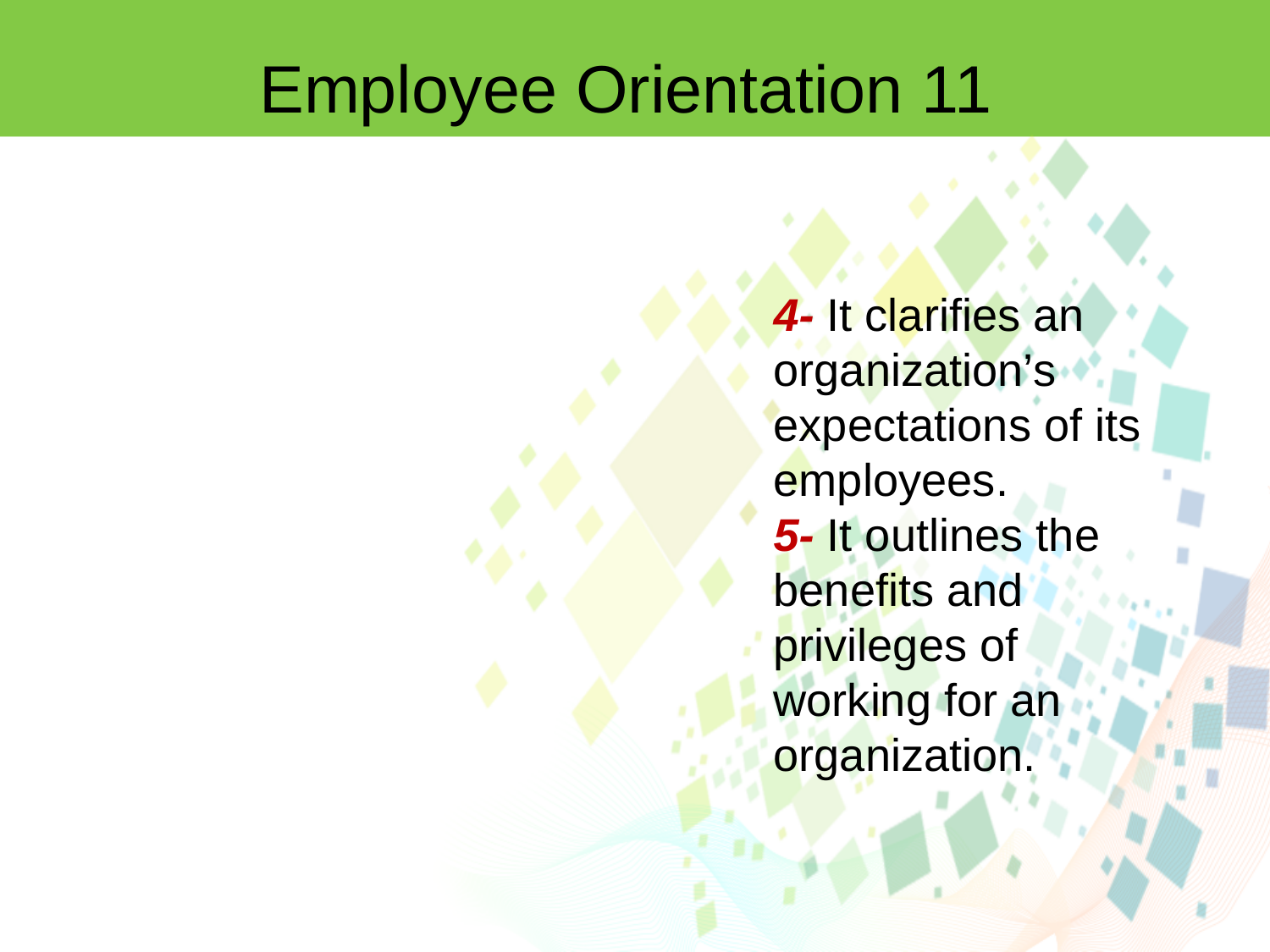

Employee Orientation 11
4- It clarifies an organization’s expectations of its employees.
5- It outlines the benefits and privileges of working for an organization.